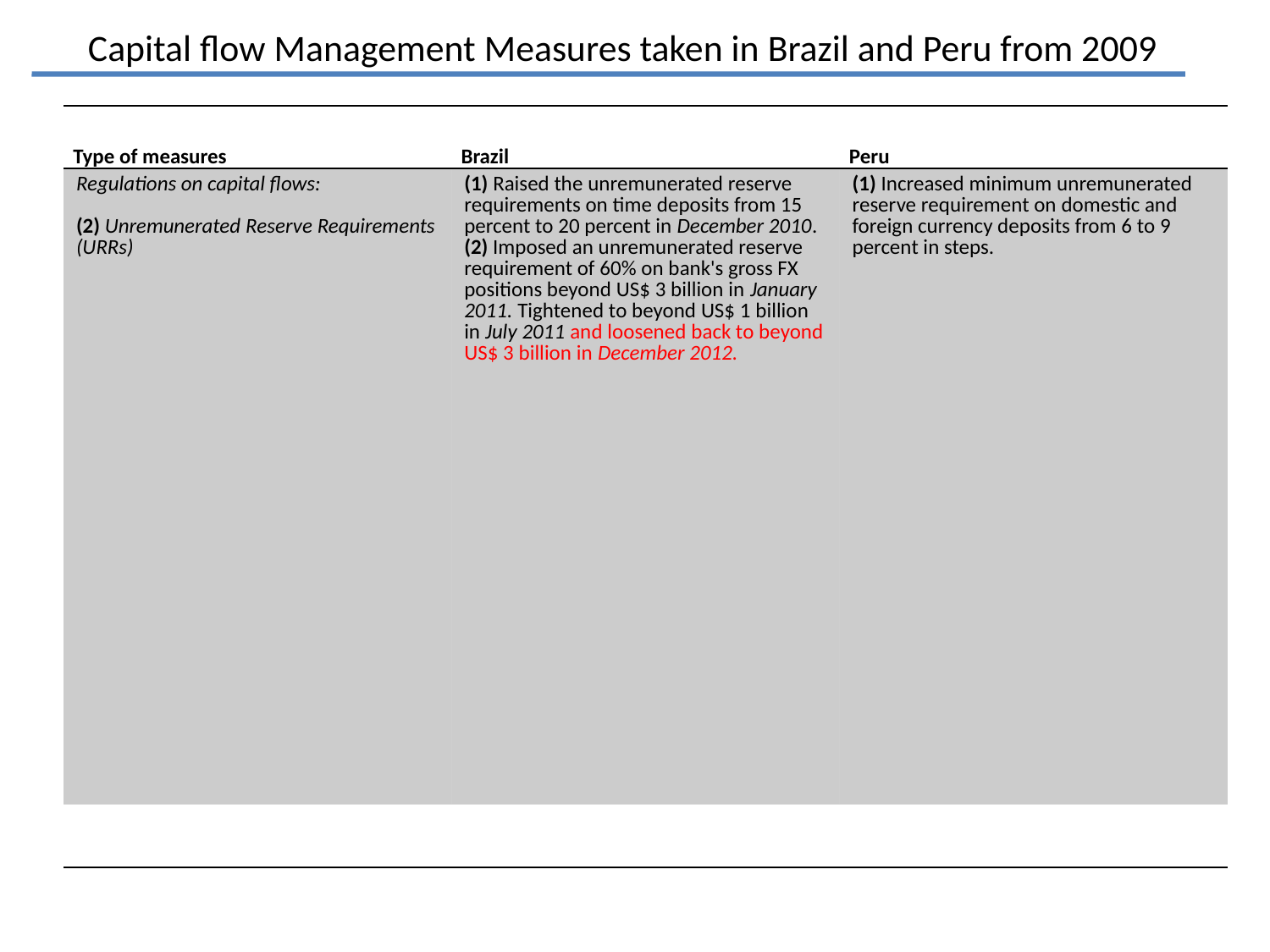

Capital flow Management Measures taken in Brazil and Peru from 2009

| Type of measures | Brazil | Peru |
| --- | --- | --- |
| Regulations on capital flows: (2) Unremunerated Reserve Requirements (URRs) | (1) Raised the unremunerated reserve requirements on time deposits from 15 percent to 20 percent in December 2010. (2) Imposed an unremunerated reserve requirement of 60% on bank's gross FX positions beyond US$ 3 billion in January 2011. Tightened to beyond US$ 1 billion in July 2011 and loosened back to beyond US$ 3 billion in December 2012. | (1) Increased minimum unremunerated reserve requirement on domestic and foreign currency deposits from 6 to 9 percent in steps. |
|  |  |  |